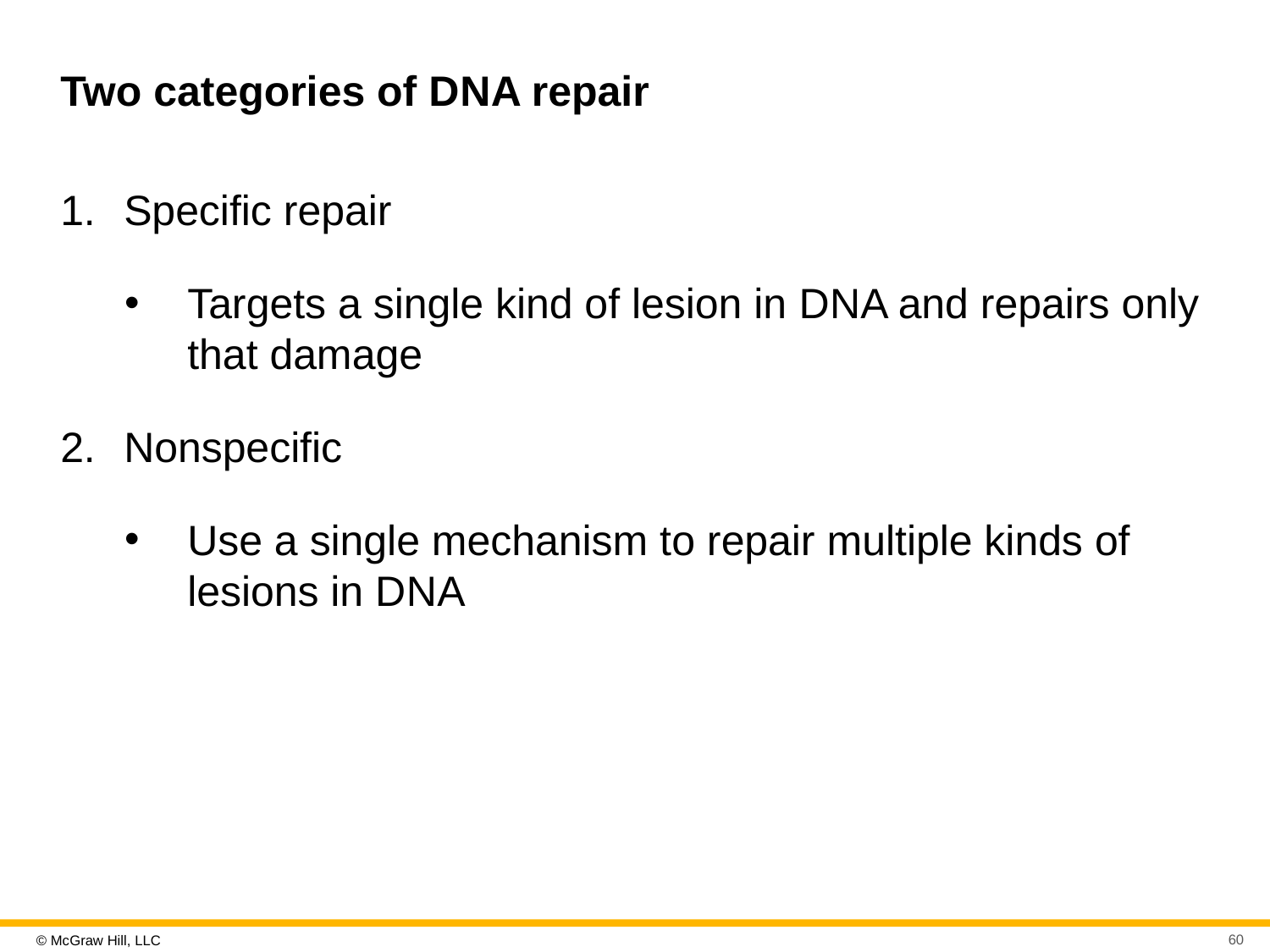

# Two categories of D N A repair
Specific repair
Targets a single kind of lesion in D N A and repairs only that damage
Nonspecific
Use a single mechanism to repair multiple kinds of lesions in D N A
60